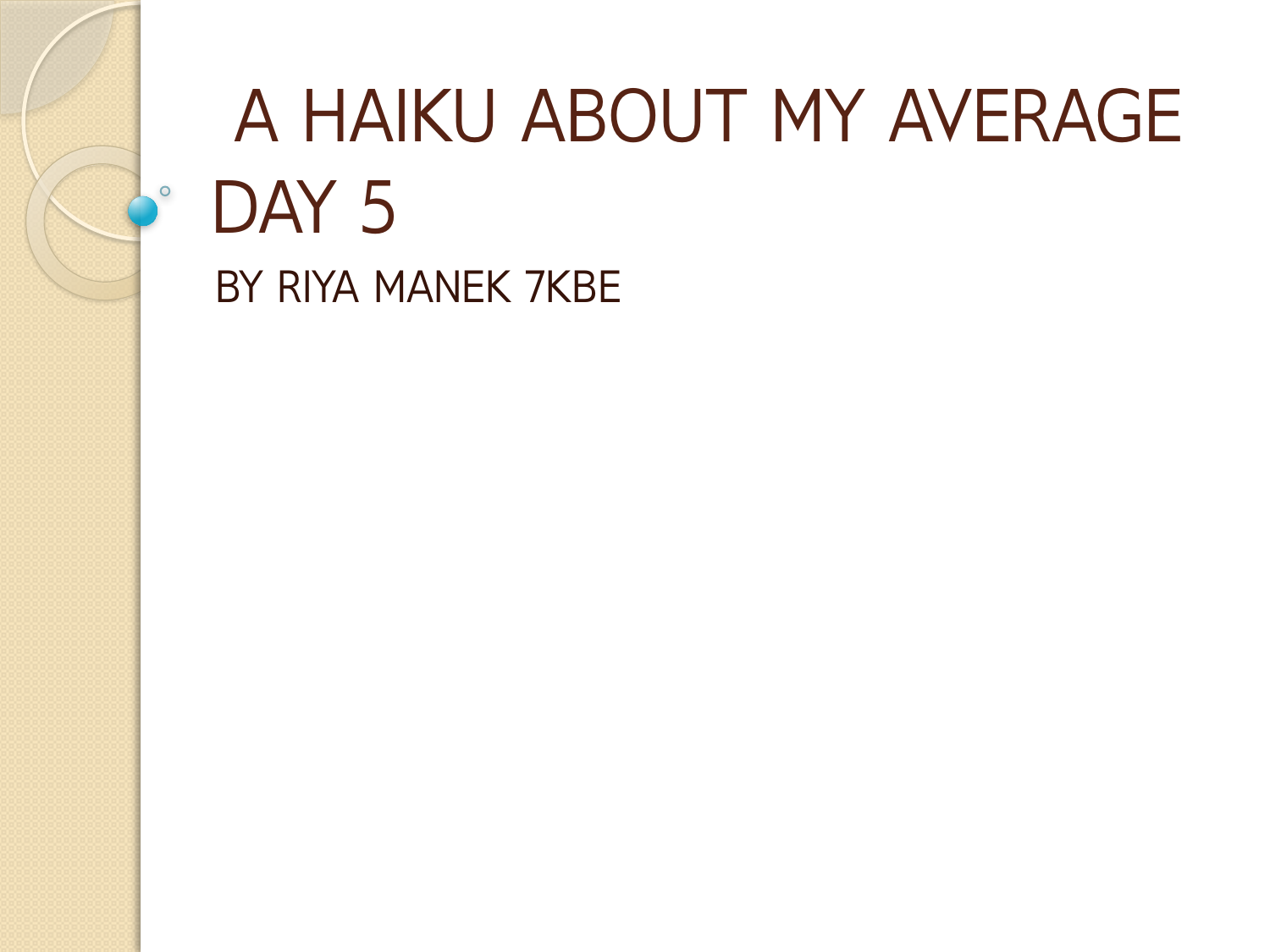

# A HAIKU ABOUT MY AVERAGE DAY 5
BY RIYA MANEK 7KBE